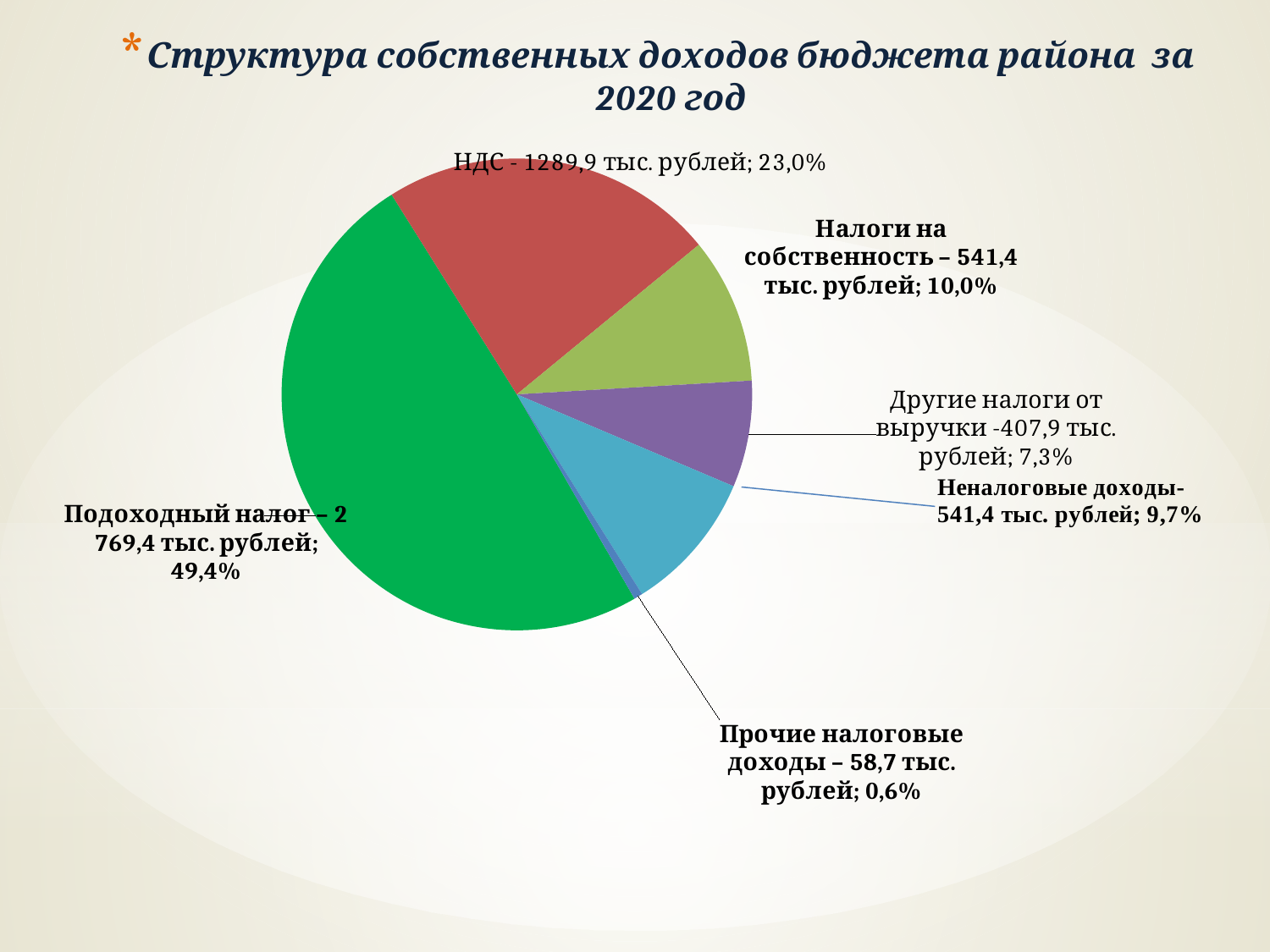

Структура собственных доходов бюджета района  за 2020 год

### Chart

| Category | 90,3% |
|---|---|
| Подоходный налог -2769,4 тыс. рублей | 0.494 |
| НДС - 1289,9 тыс. рублей | 0.23 |
| Налоги на собственность - 541,4 тыс. рублей | 0.1 |
| Другие налоги от выручки -407,9тыс. рублей | 0.073 |
| Прочие налоговые доходы - 58,7 тыс. рублей | 0.097 |
| Неналоговые доходы бюджета -  541,4 тыс. рублей | 0.006 |